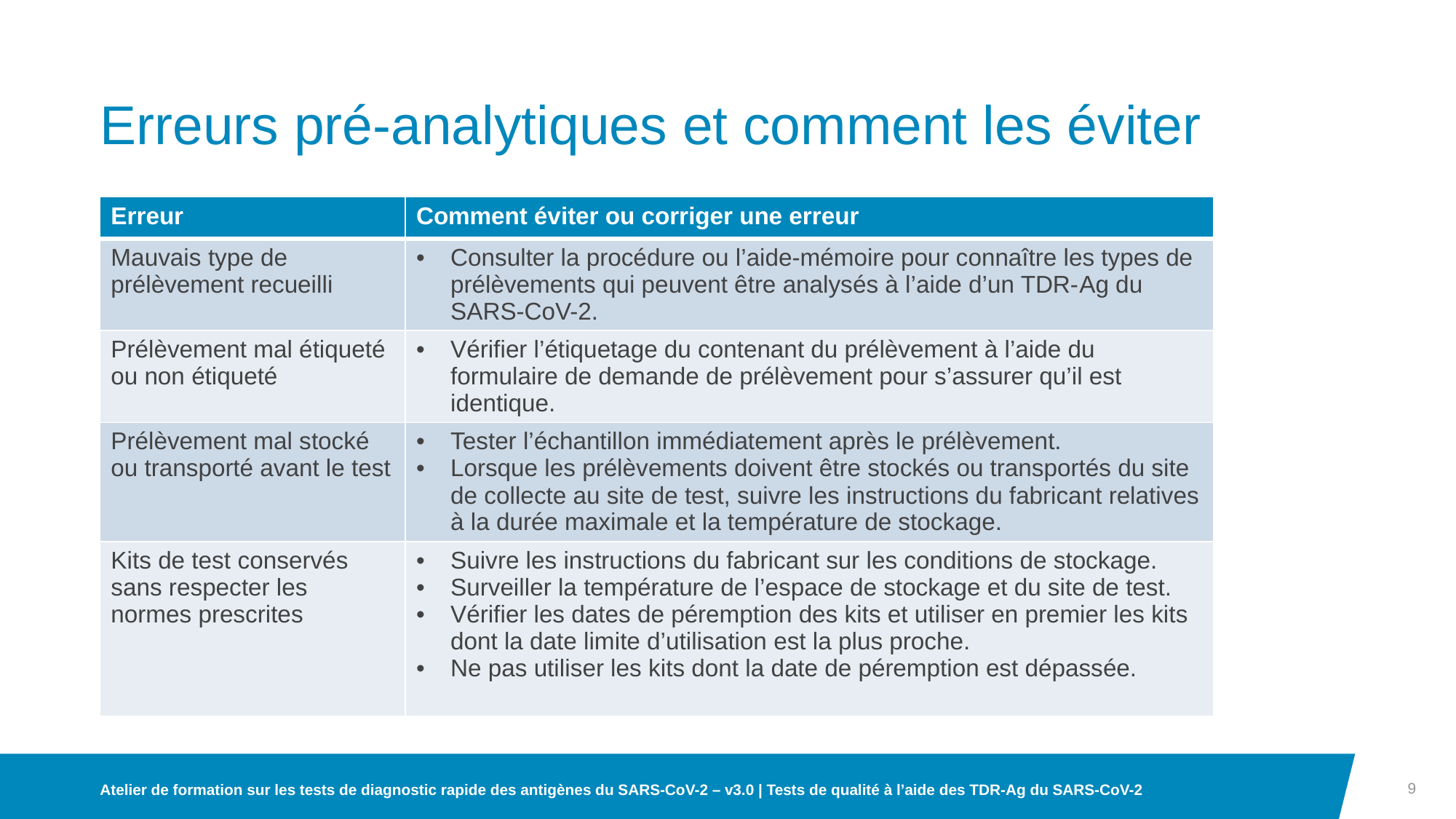

# Erreurs pré-analytiques et comment les éviter
| Erreur | Comment éviter ou corriger une erreur |
| --- | --- |
| Mauvais type de prélèvement recueilli | Consulter la procédure ou l’aide-mémoire pour connaître les types de prélèvements qui peuvent être analysés à l’aide d’un TDR-Ag du SARS-CoV-2. |
| Prélèvement mal étiqueté ou non étiqueté | Vérifier l’étiquetage du contenant du prélèvement à l’aide du formulaire de demande de prélèvement pour s’assurer qu’il est identique. |
| Prélèvement mal stocké ou transporté avant le test | Tester l’échantillon immédiatement après le prélèvement. Lorsque les prélèvements doivent être stockés ou transportés du site de collecte au site de test, suivre les instructions du fabricant relatives à la durée maximale et la température de stockage. |
| Kits de test conservés sans respecter les normes prescrites | Suivre les instructions du fabricant sur les conditions de stockage. Surveiller la température de l’espace de stockage et du site de test. Vérifier les dates de péremption des kits et utiliser en premier les kits dont la date limite d’utilisation est la plus proche. Ne pas utiliser les kits dont la date de péremption est dépassée. |
9
Atelier de formation sur les tests de diagnostic rapide des antigènes du SARS-CoV-2 – v3.0 | Tests de qualité à l’aide des TDR-Ag du SARS-CoV-2